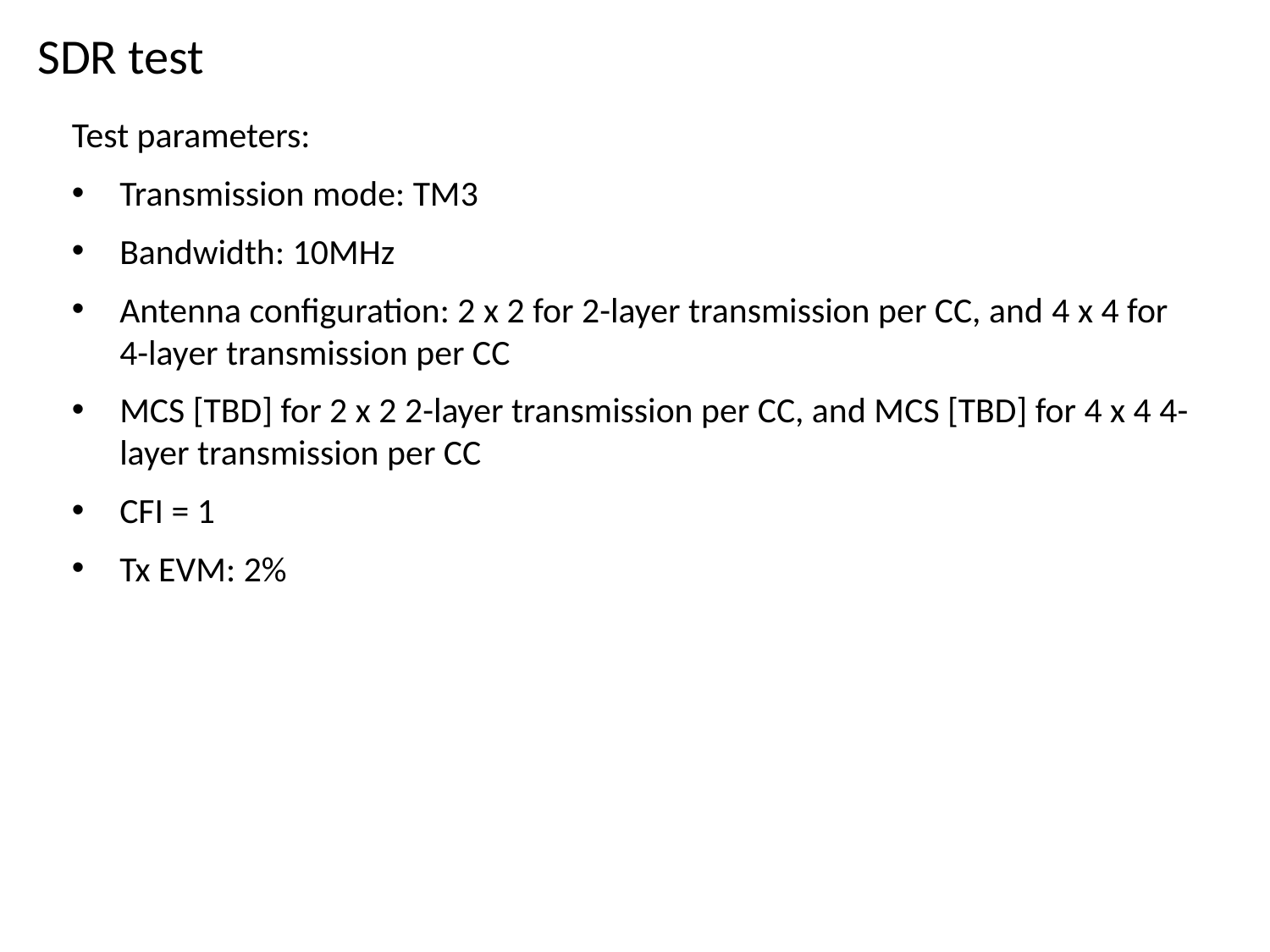

# SDR test
Test parameters:
Transmission mode: TM3
Bandwidth: 10MHz
Antenna configuration: 2 x 2 for 2-layer transmission per CC, and 4 x 4 for 4-layer transmission per CC
MCS [TBD] for 2 x 2 2-layer transmission per CC, and MCS [TBD] for 4 x 4 4-layer transmission per CC
CFI = 1
Tx EVM: 2%